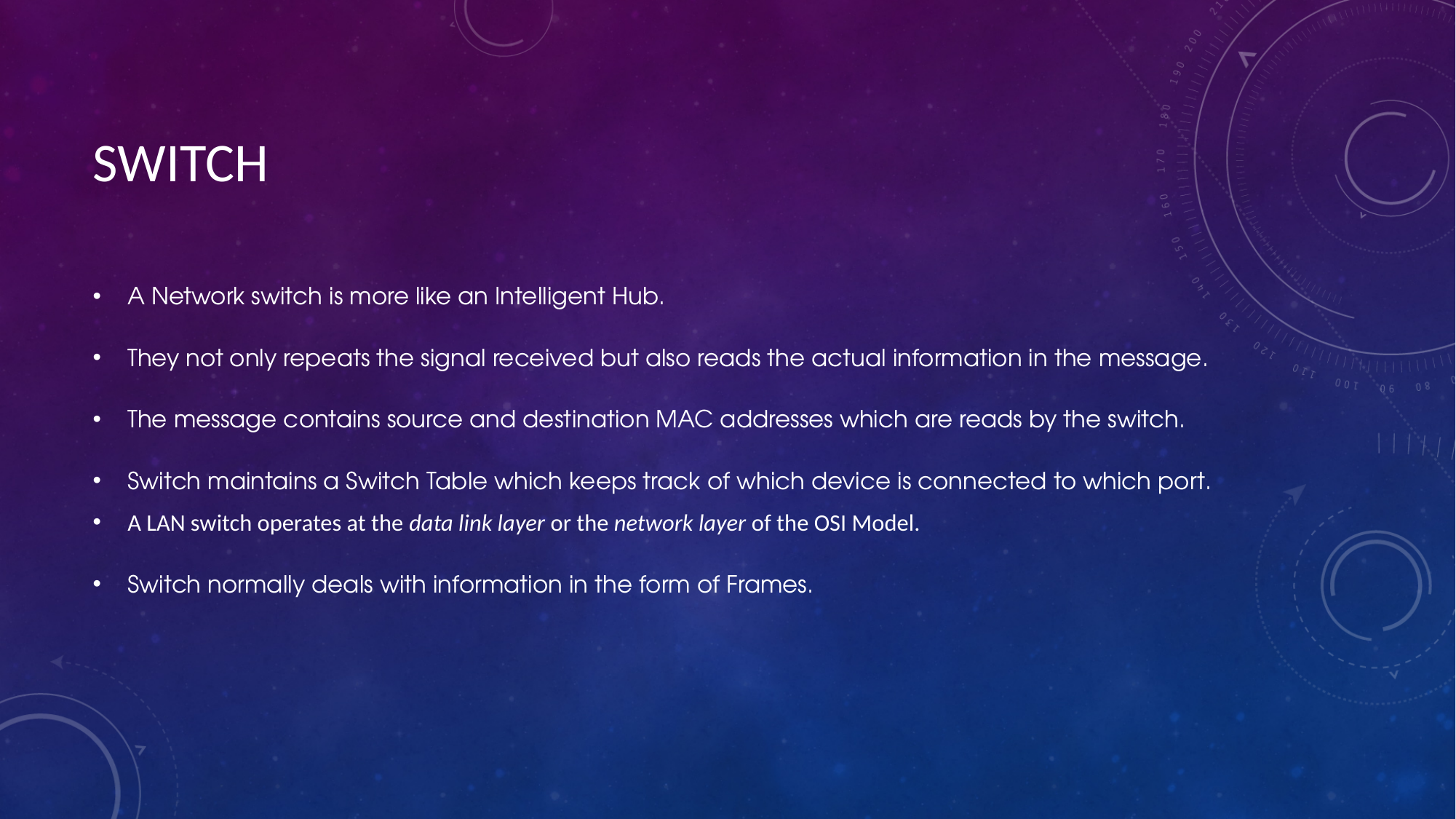

# switch
A Network switch is more like an Intelligent Hub.
They not only repeats the signal received but also reads the actual information in the message.
The message contains source and destination MAC addresses which are reads by the switch.
Switch maintains a Switch Table which keeps track of which device is connected to which port.
A LAN switch operates at the data link layer or the network layer of the OSI Model.
Switch normally deals with information in the form of Frames.